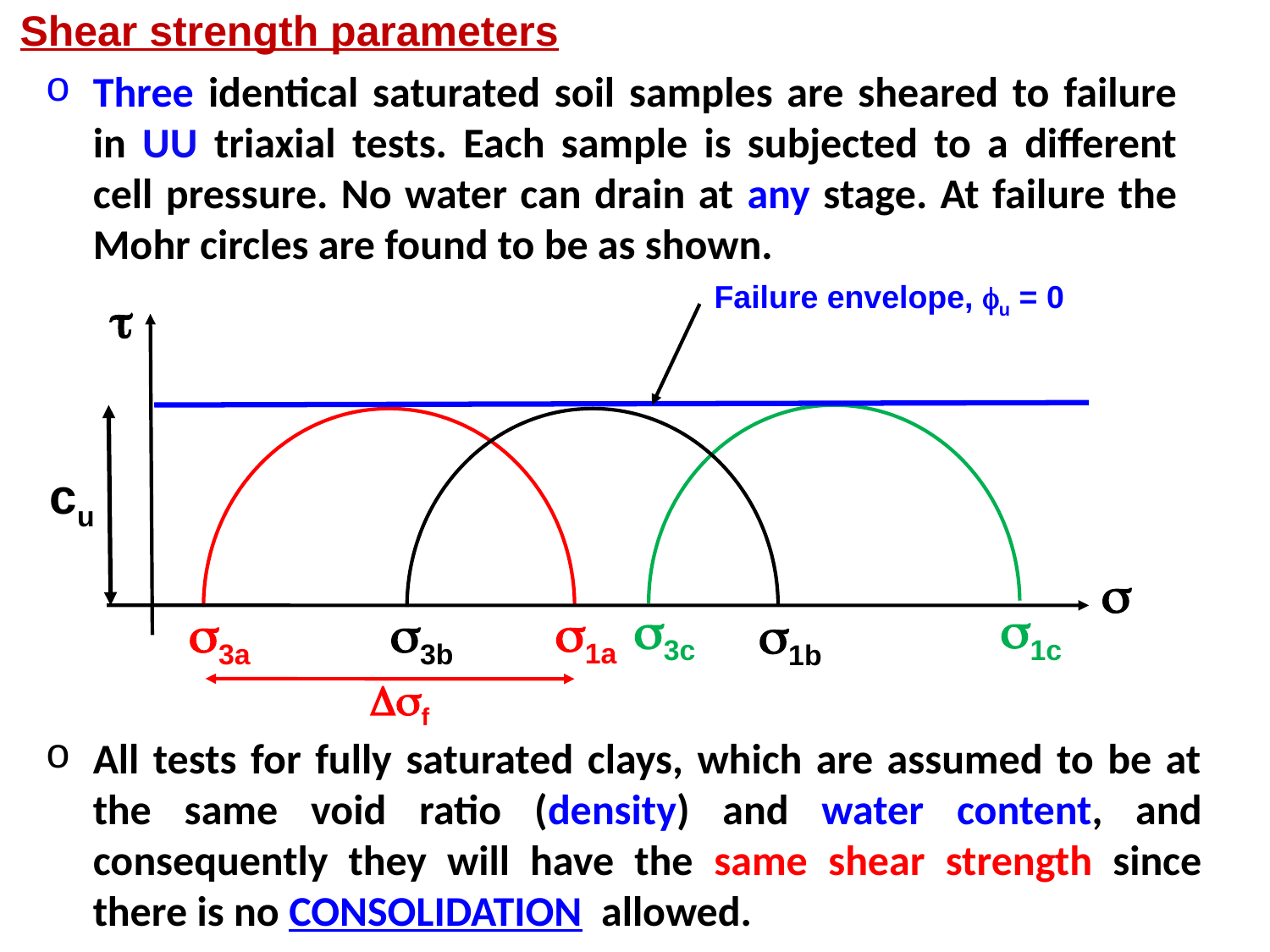

Shear strength parameters
Three identical saturated soil samples are sheared to failure in UU triaxial tests. Each sample is subjected to a different cell pressure. No water can drain at any stage. At failure the Mohr circles are found to be as shown.
Failure envelope, φu = 0

τ

σ

cu

σ1c
σ3c

Δσf

σ1a
σ3a

σ3b
σ1b
All tests for fully saturated clays, which are assumed to be at the same void ratio (density) and water content, and consequently they will have the same shear strength since there is no CONSOLIDATION  allowed.